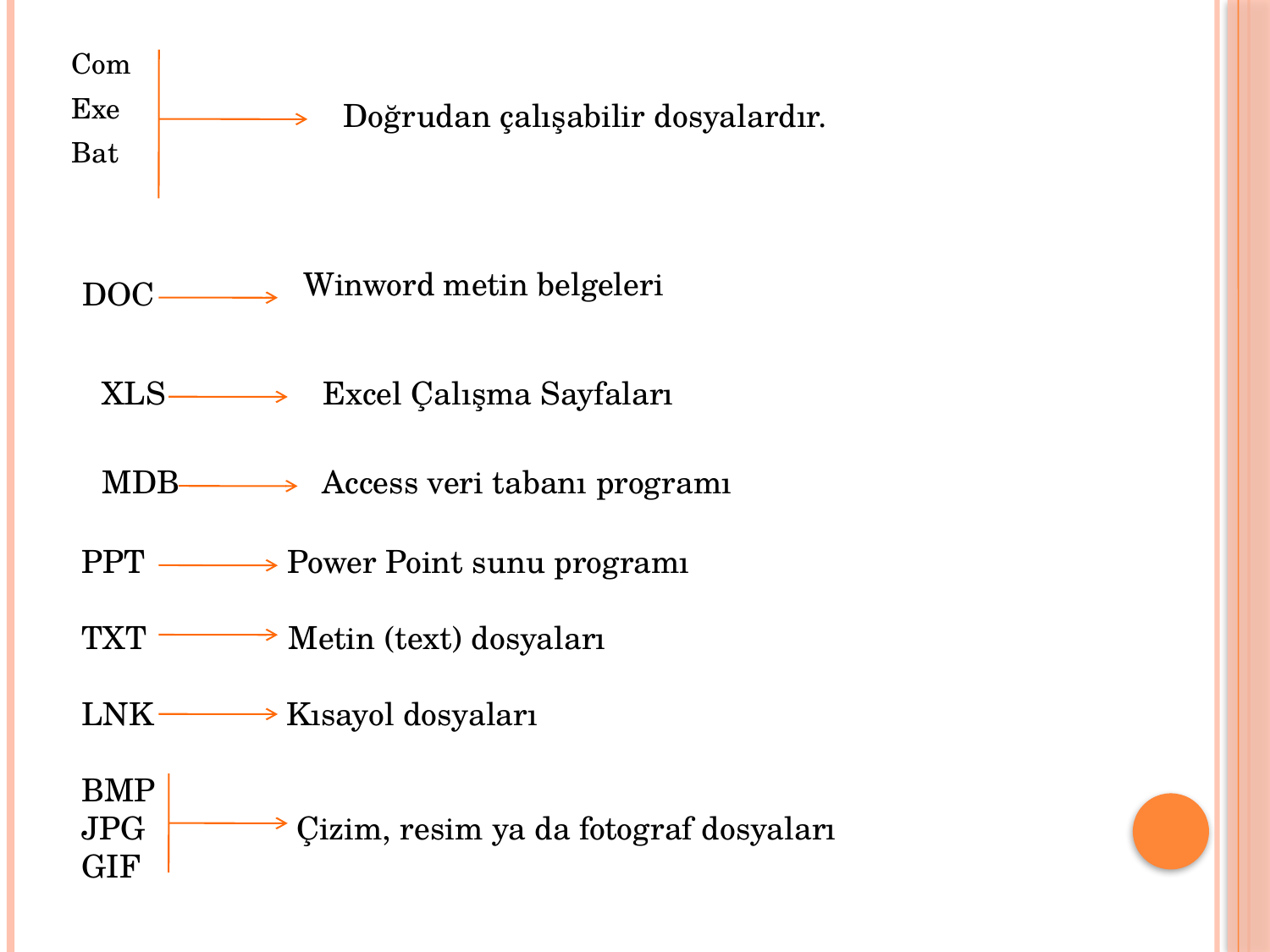

Com
Exe
Bat
Doğrudan çalışabilir dosyalardır.
Winword metin belgeleri
DOC
XLS
Excel Çalışma Sayfaları
MDB
Access veri tabanı programı
PPT                Power Point sunu programı

TXT                Metin (text) dosyaları

LNK               Kısayol dosyaları

BMP
JPG                 Çizim, resim ya da fotograf dosyaları
GIF